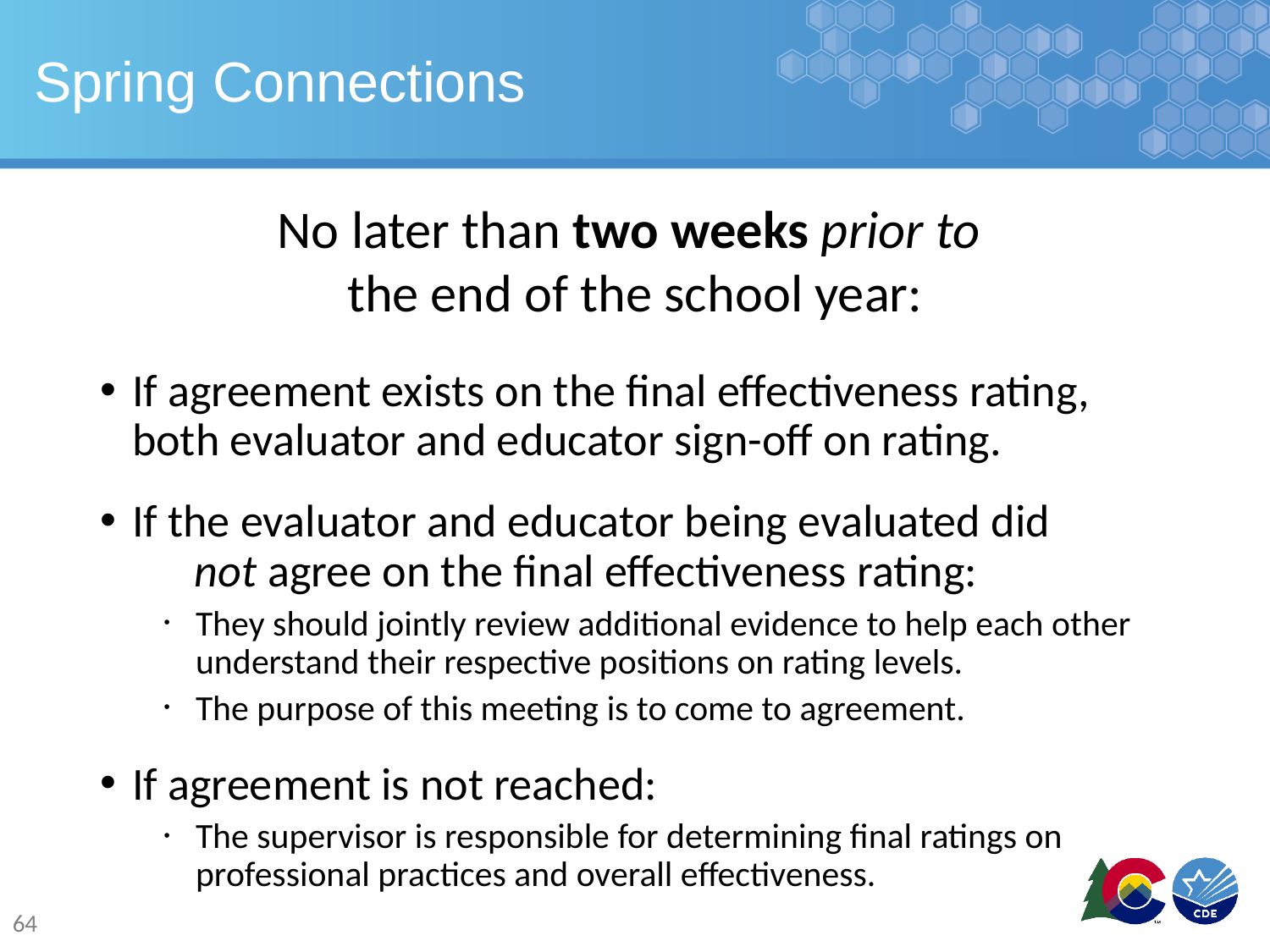

# Spring Connections
No later than two weeks prior to
the end of the school year:

If agreement exists on the final effectiveness rating, both evaluator and educator sign-off on rating.
If the evaluator and educator being evaluated did                  not agree on the final effectiveness rating:
They should jointly review additional evidence to help each other understand their respective positions on rating levels.
The purpose of this meeting is to come to agreement.
If agreement is not reached:
The supervisor is responsible for determining final ratings on professional practices and overall effectiveness.

64